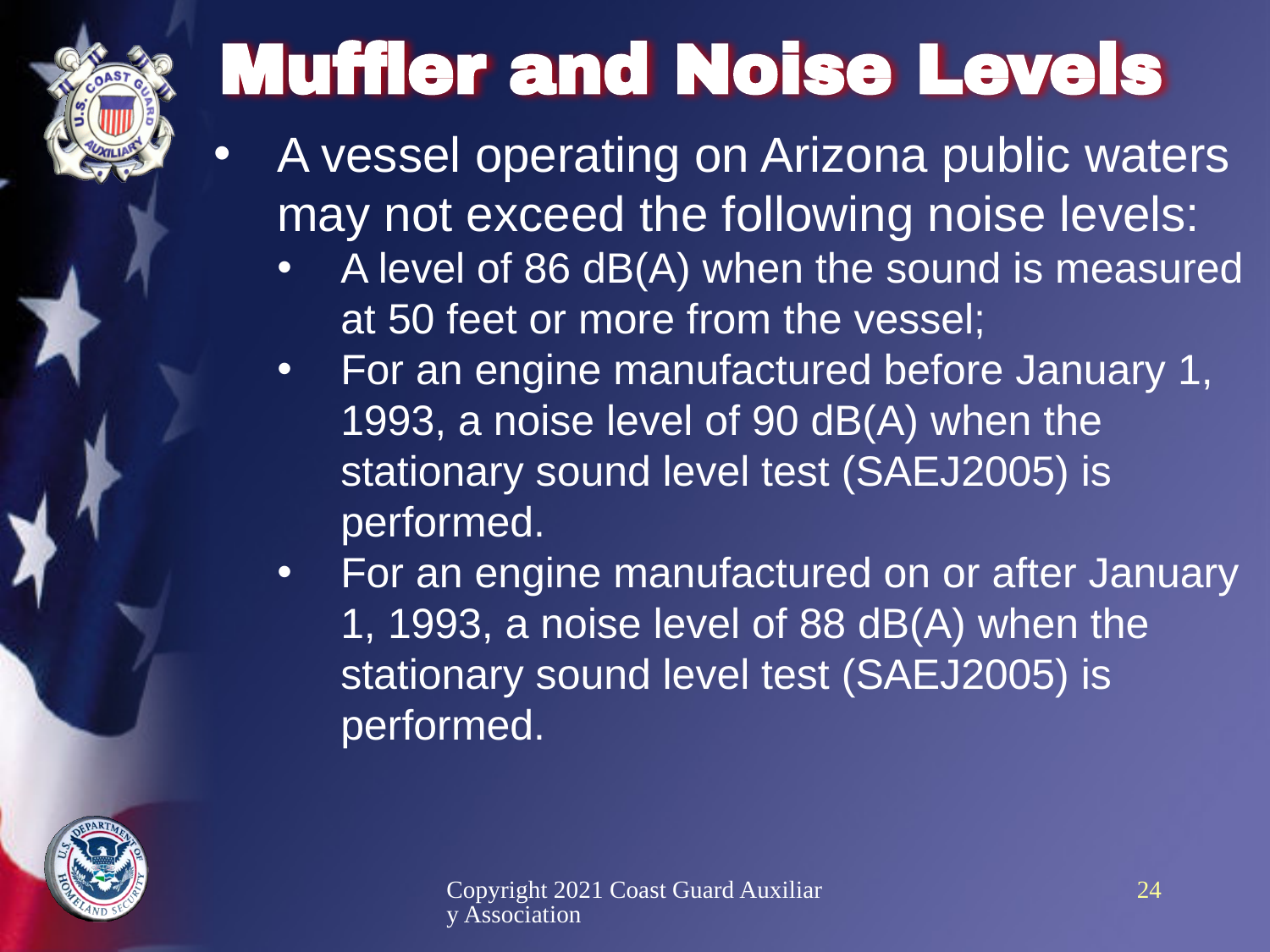

# Muffler and Noise Levels
A vessel operating on Arizona public waters may not exceed the following noise levels:
A level of 86 dB(A) when the sound is measured at 50 feet or more from the vessel;
For an engine manufactured before January 1, 1993, a noise level of 90 dB(A) when the stationary sound level test (SAEJ2005) is performed.
For an engine manufactured on or after January 1, 1993, a noise level of 88 dB(A) when the stationary sound level test (SAEJ2005) is performed.

Copyright 2021 Coast Guard Auxiliary Association
24